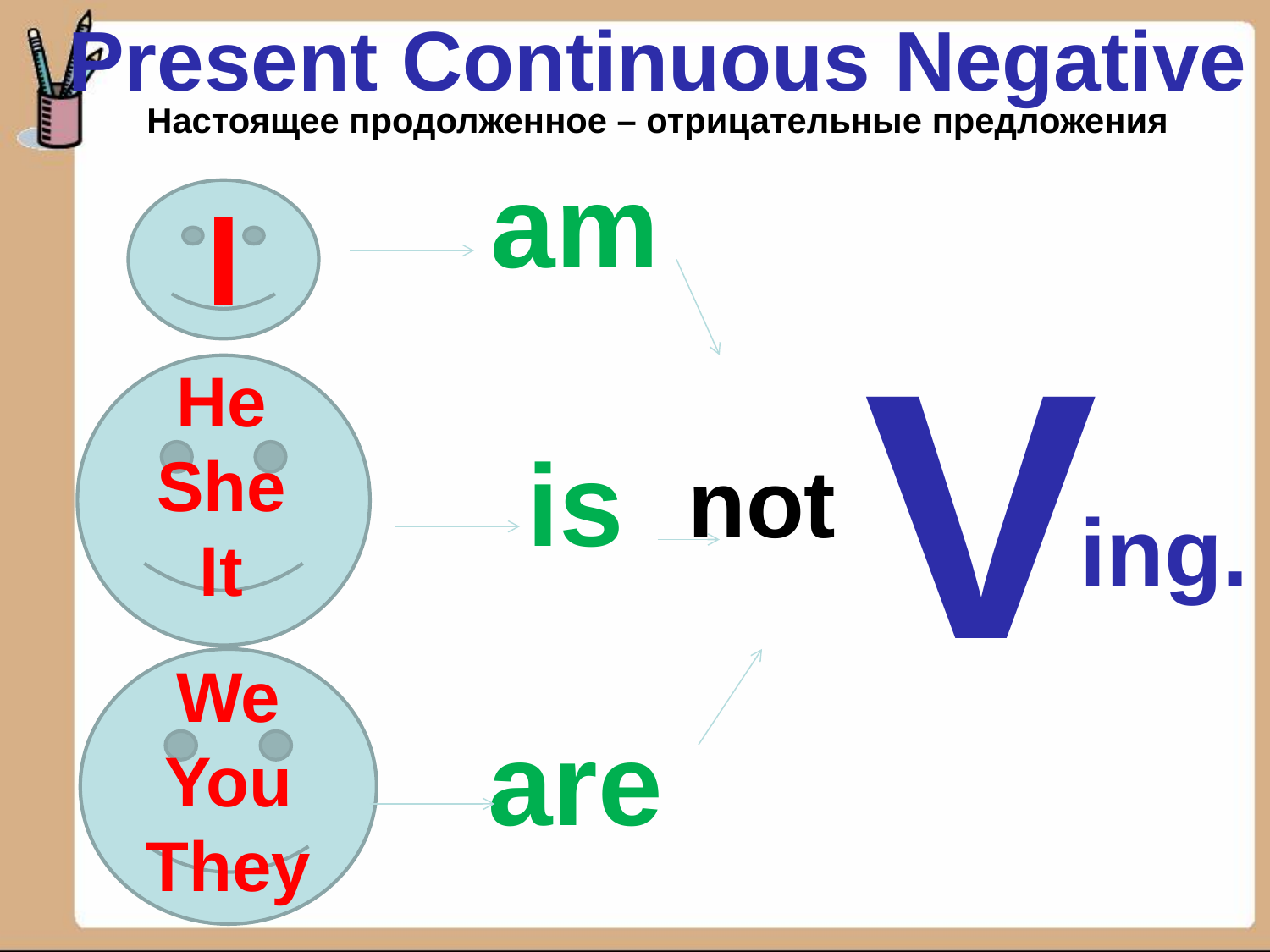

Present Continuous Negative
Настоящее продолженное – отрицательные предложения
am

is

are

I

V
He
She
It

not
ing.
We
You
They